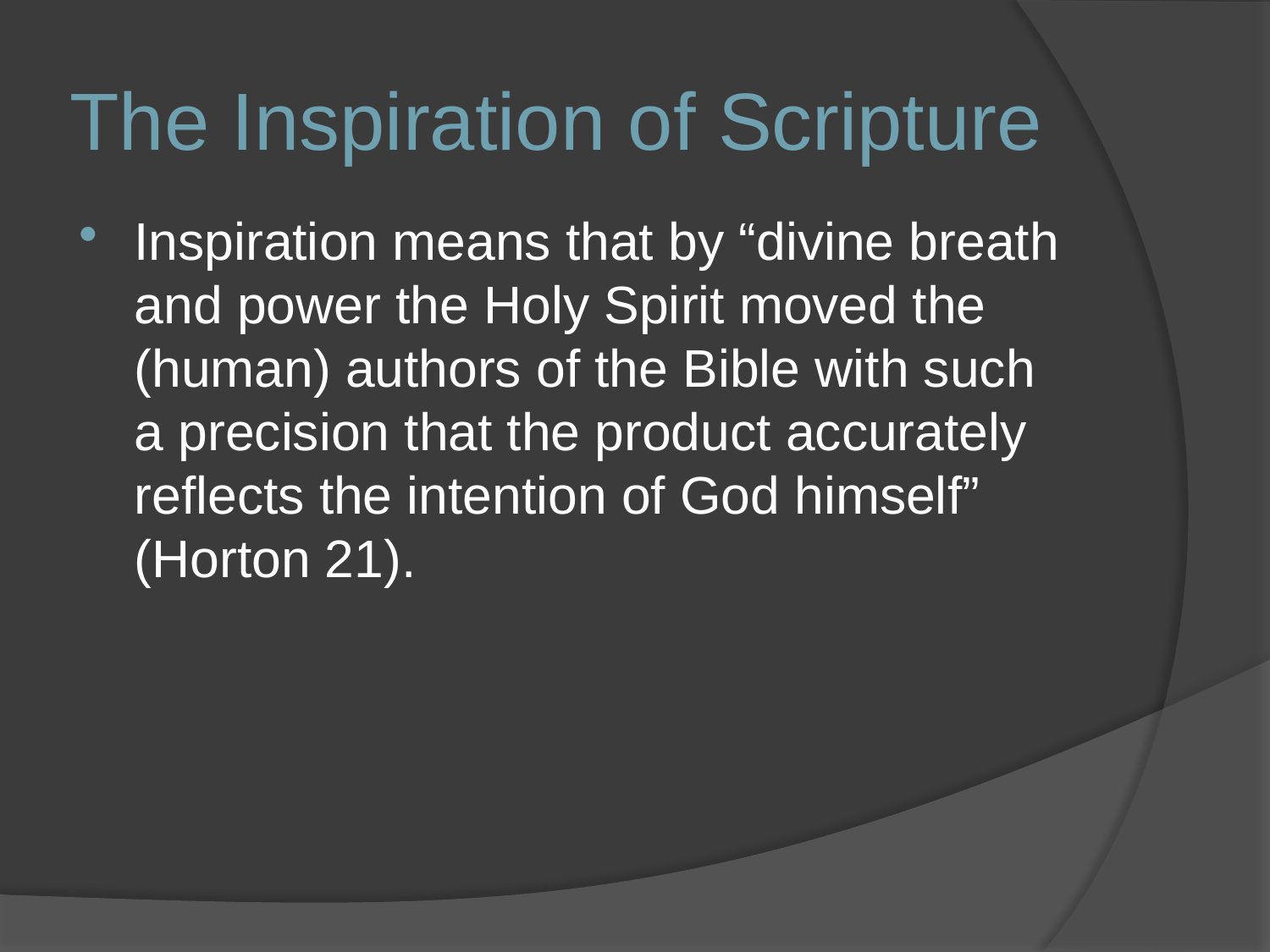

# The Inspiration of Scripture
Inspiration means that by “divine breath and power the Holy Spirit moved the (human) authors of the Bible with such a precision that the product accurately reflects the intention of God himself” (Horton 21).